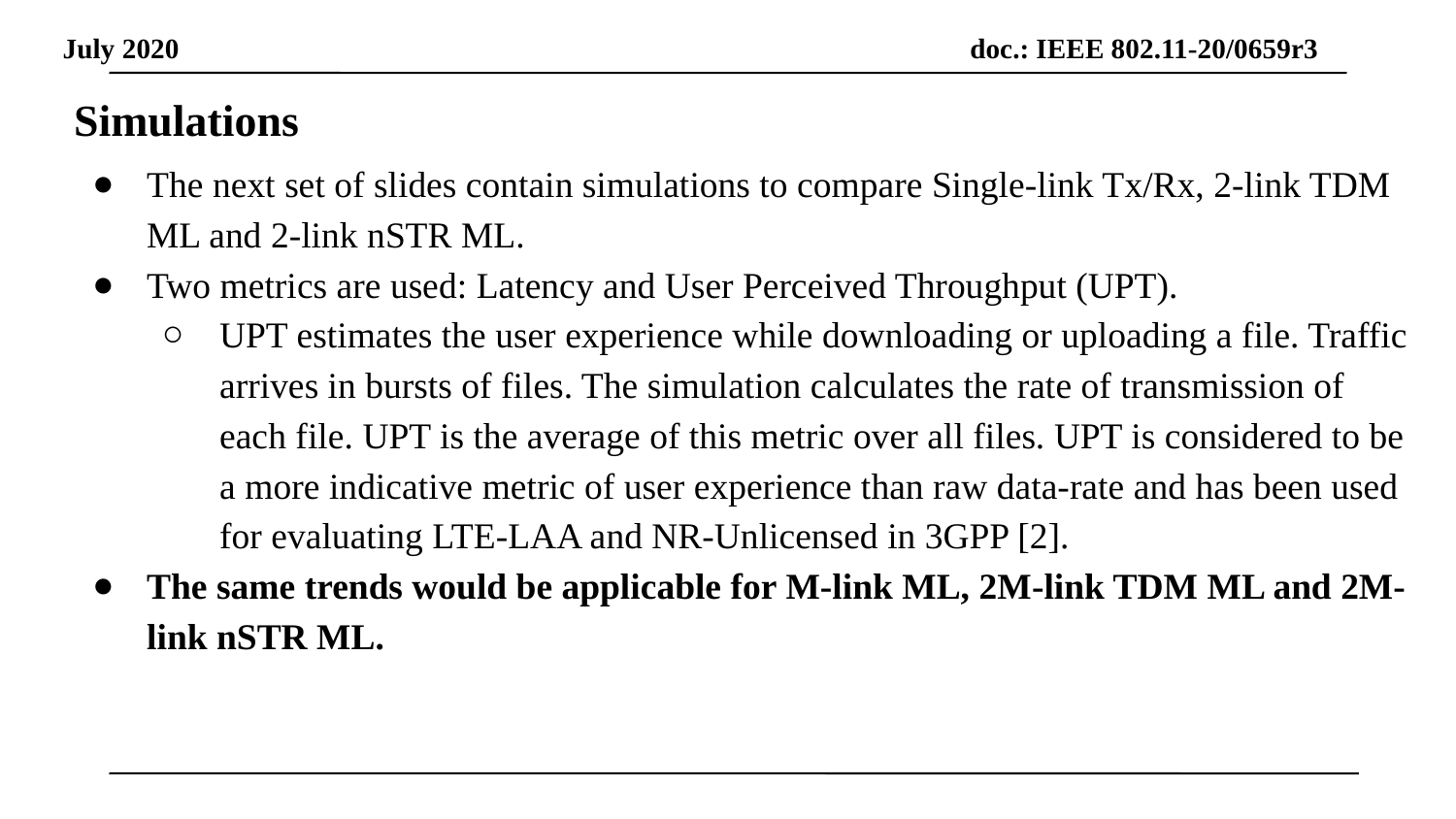

Simulations
The next set of slides contain simulations to compare Single-link Tx/Rx, 2-link TDM ML and 2-link nSTR ML.
Two metrics are used: Latency and User Perceived Throughput (UPT).
UPT estimates the user experience while downloading or uploading a file. Traffic arrives in bursts of files. The simulation calculates the rate of transmission of each file. UPT is the average of this metric over all files. UPT is considered to be a more indicative metric of user experience than raw data-rate and has been used for evaluating LTE-LAA and NR-Unlicensed in 3GPP [2].
The same trends would be applicable for M-link ML, 2M-link TDM ML and 2M-link nSTR ML.